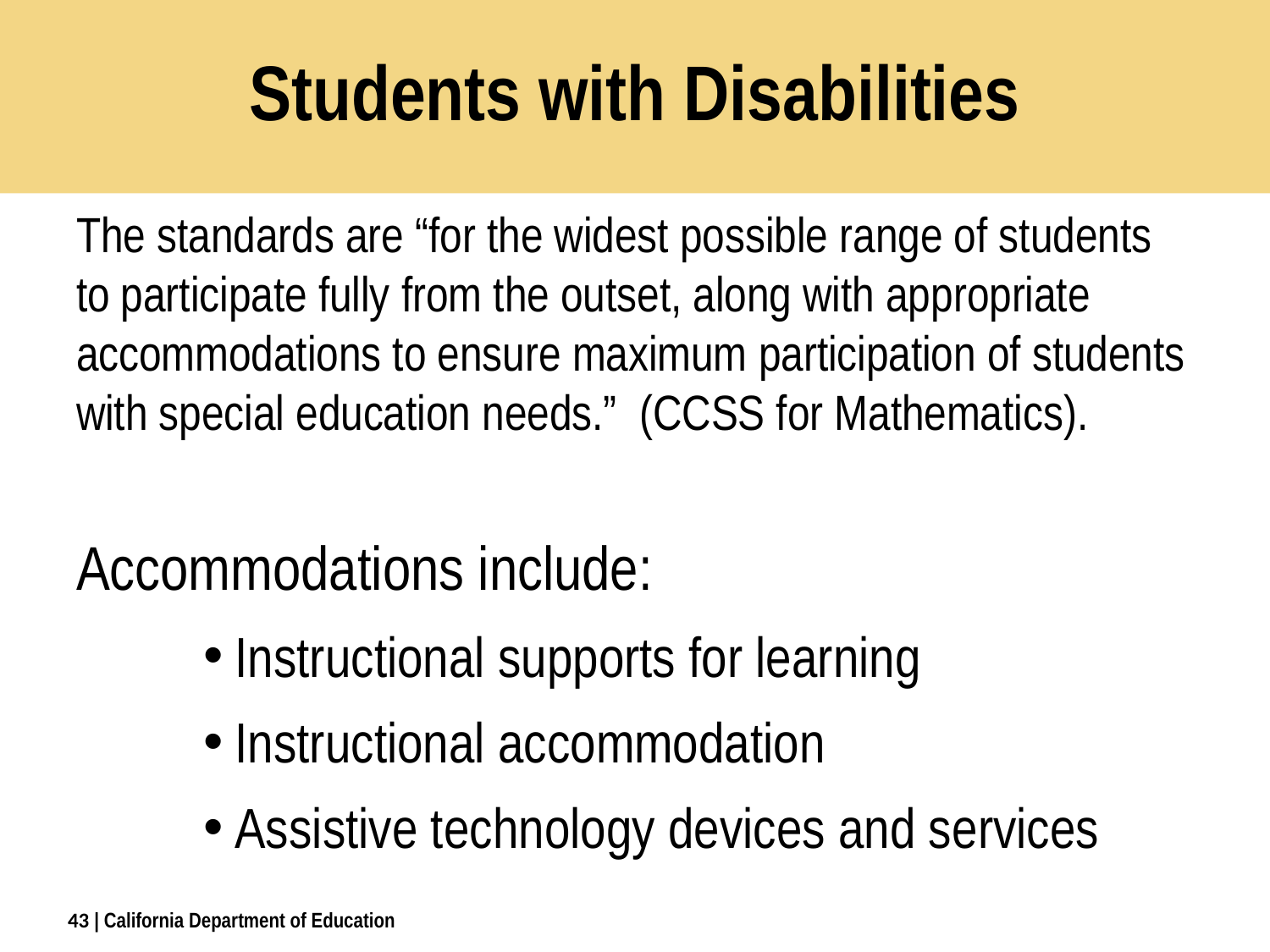

# Students with Disabilities
The standards are “for the widest possible range of students to participate fully from the outset, along with appropriate accommodations to ensure maximum participation of students with special education needs.”  (CCSS for Mathematics).

Accommodations include:
Instructional supports for learning
Instructional accommodation
Assistive technology devices and services

43
| California Department of Education